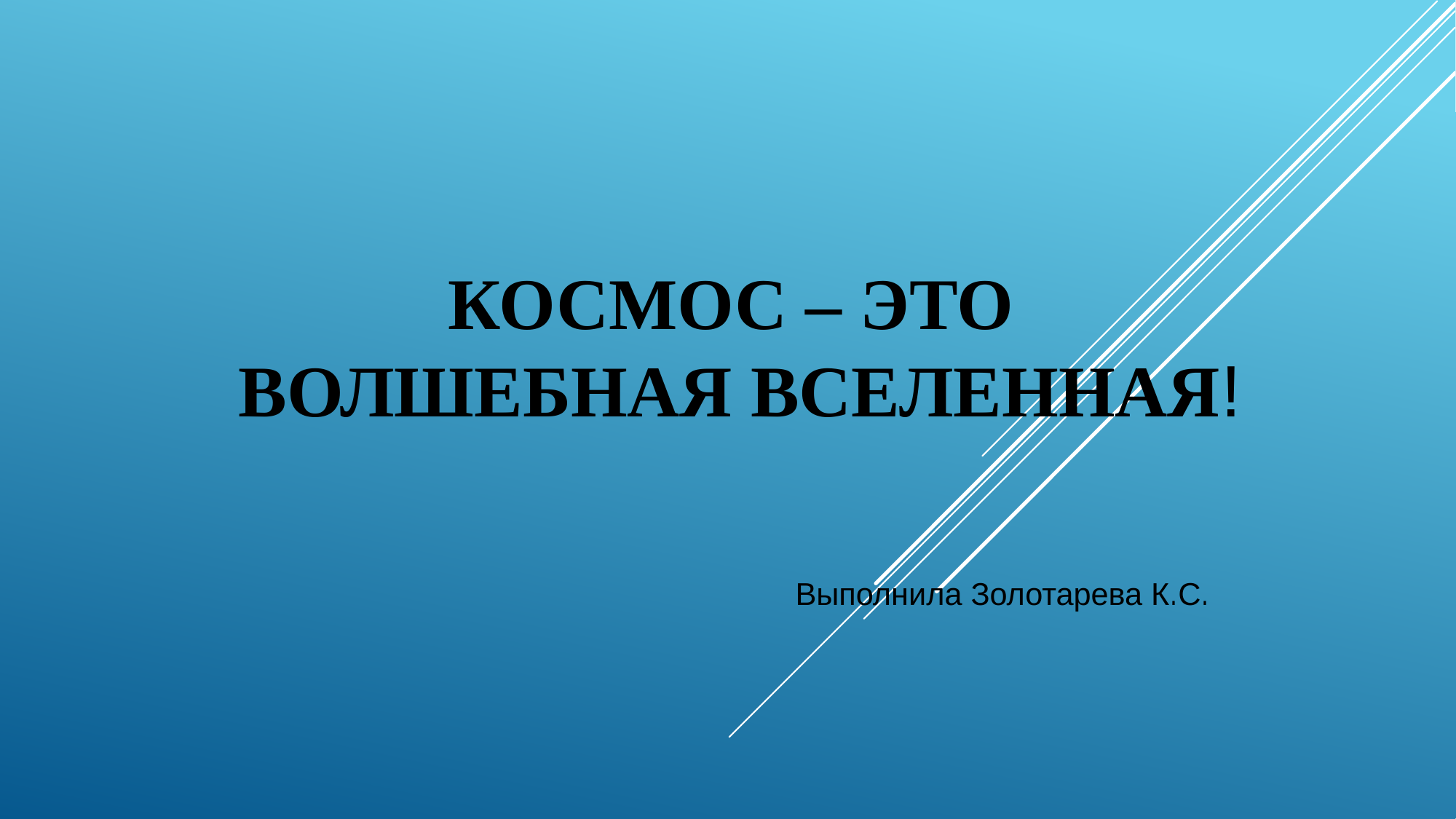

# Космос – это волшебная вселенная!

Выполнила Золотарева К.С.